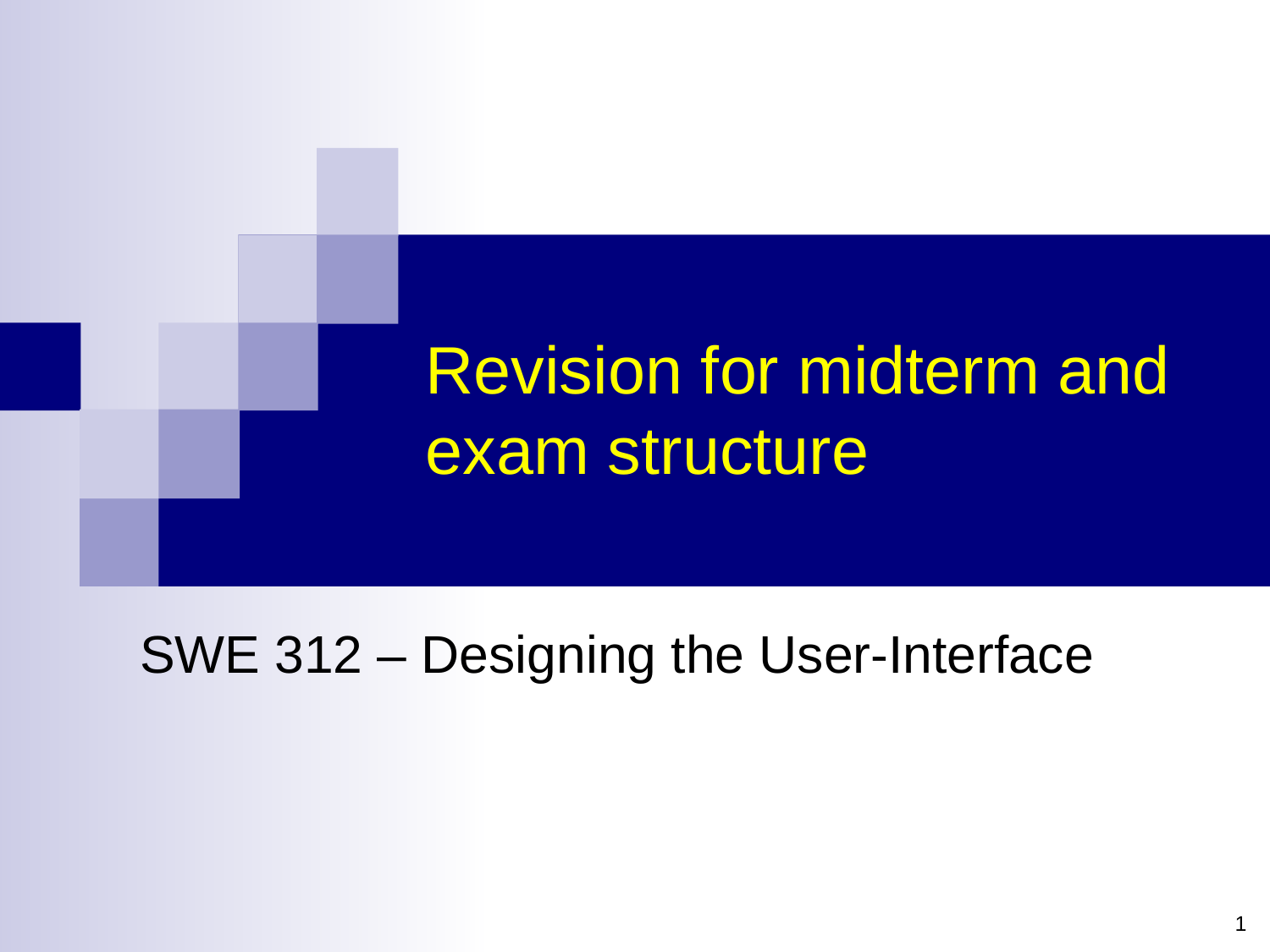

# Revision for midterm and exam structure
SWE 312 – Designing the User-Interface
1